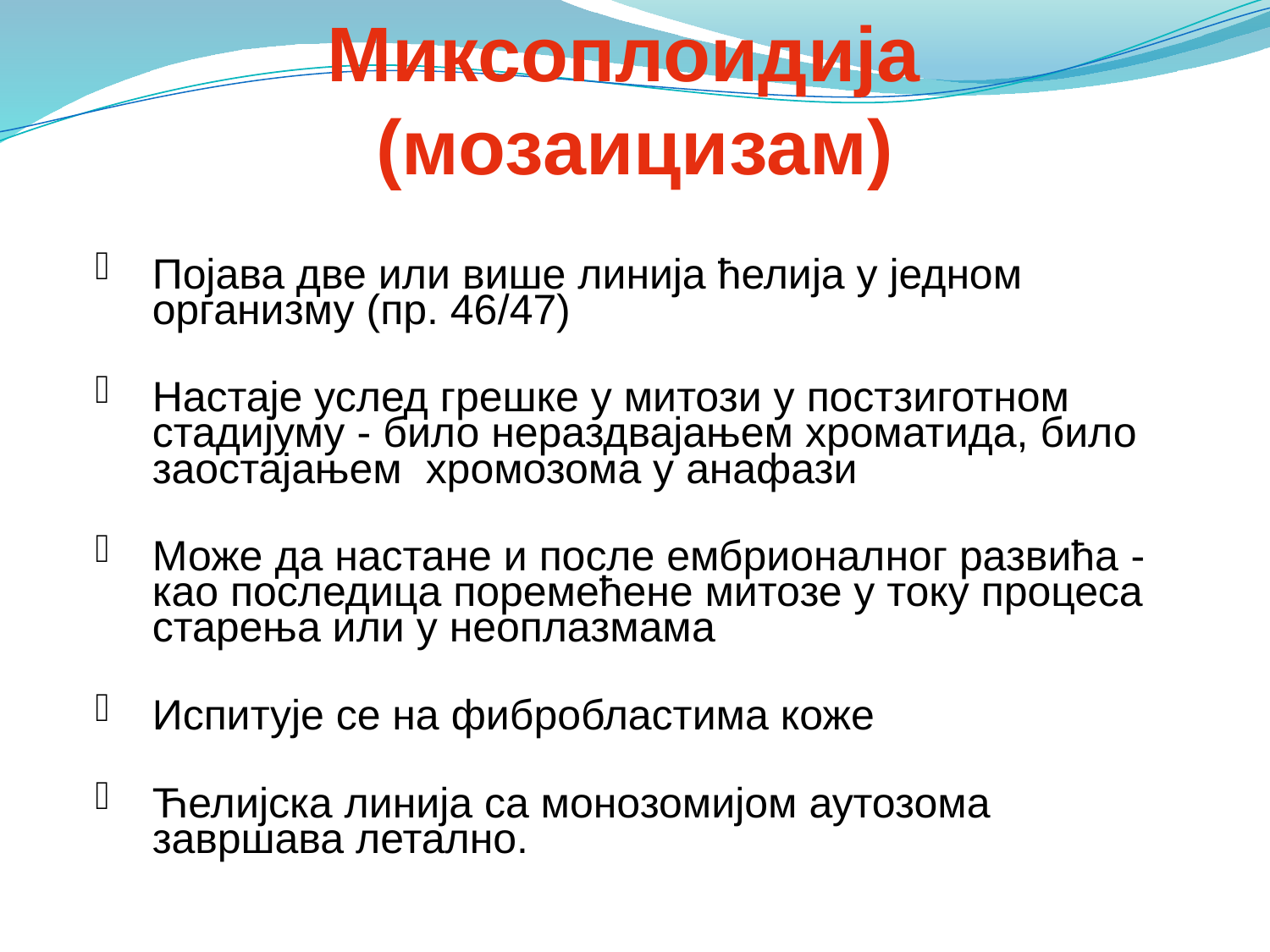

Миксоплоидија
(мозаицизам)
Појава две или више линија ћелија у једном организму (пр. 46/47)

Настаје услед грешке у митози у постзиготном стадијуму - било нераздвајањем хроматида, било заостајањем  хромозома у анафази

Може да настане и после ембрионалног развића - као последица поремећене митозе у току процеса старења или у неоплазмама

Испитује се на фибробластима коже

Ћелијска линија са монозомијом аутозома завршава летално.